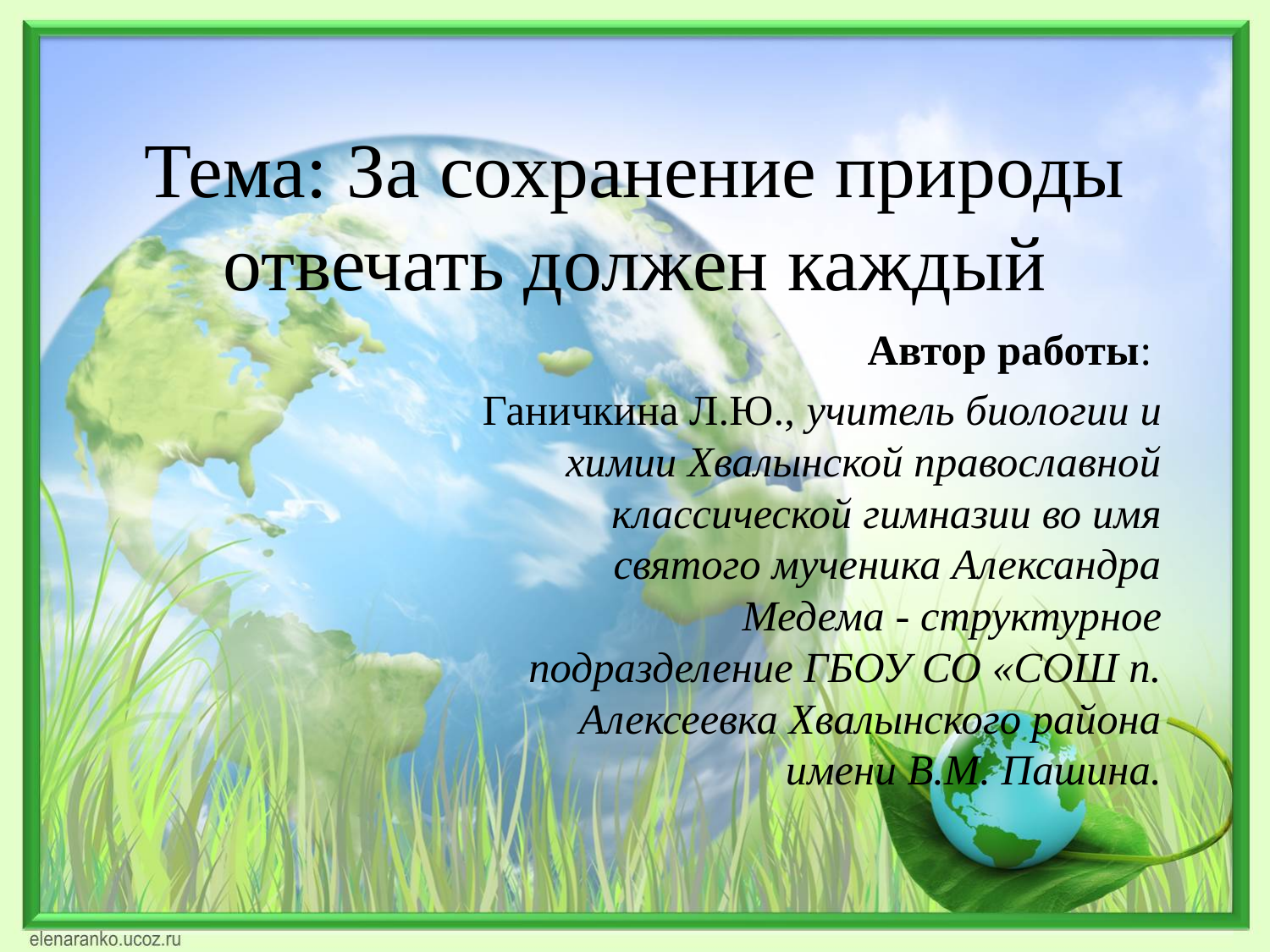

# Тема: За сохранение природы отвечать должен каждый
Автор работы:
Ганичкина Л.Ю., учитель биологии и химии Хвалынской православной классической гимназии во имя святого мученика Александра Медема - структурное подразделение ГБОУ СО «СОШ п. Алексеевка Хвалынского района имени В.М. Пашина.